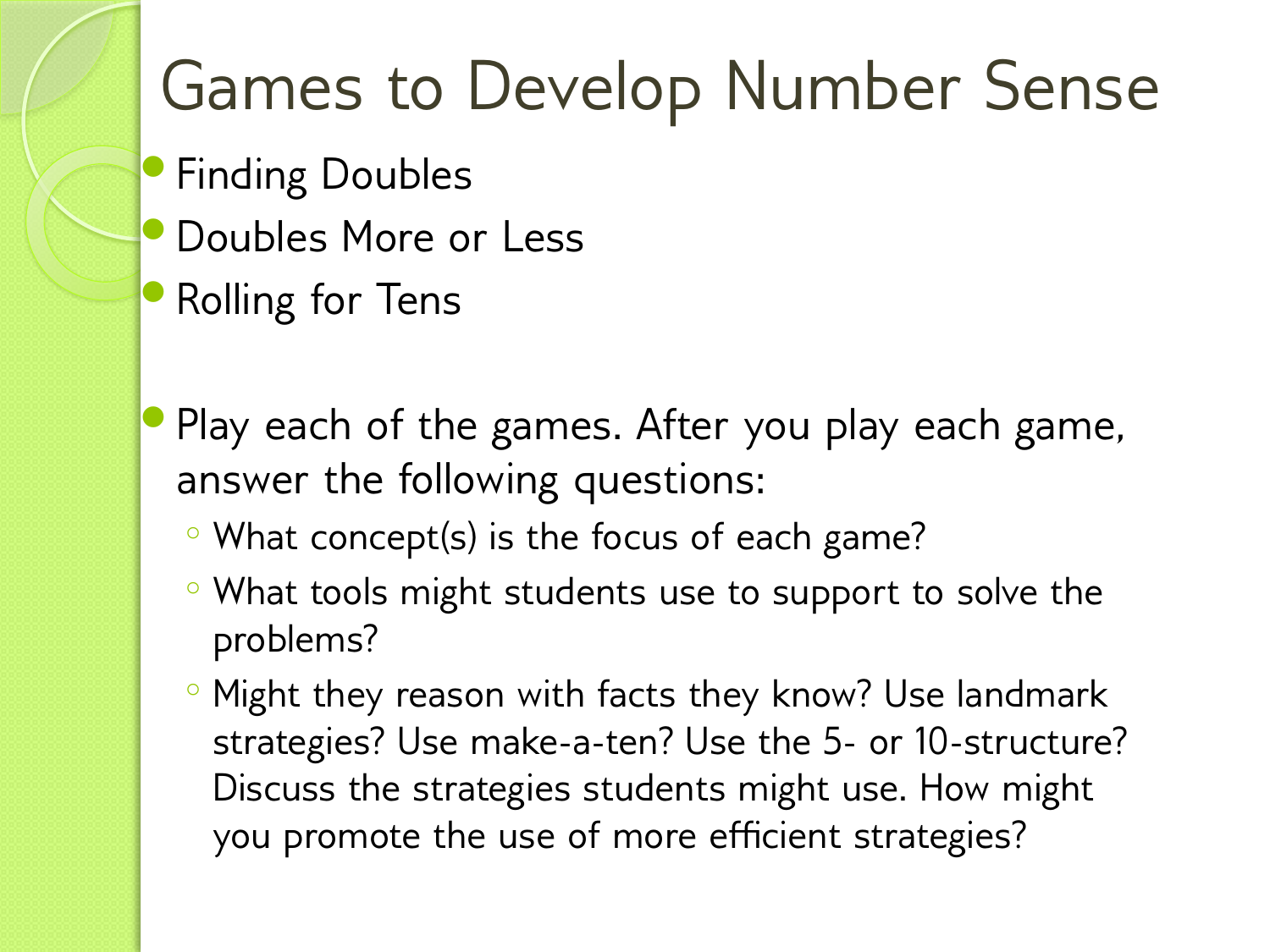

# Games to Develop Number Sense
Finding Doubles
Doubles More or Less
Rolling for Tens

Play each of the games. After you play each game, answer the following questions:
What concept(s) is the focus of each game?
What tools might students use to support to solve the problems?
Might they reason with facts they know? Use landmark strategies? Use make-a-ten? Use the 5- or 10-structure? Discuss the strategies students might use. How might you promote the use of more efficient strategies?